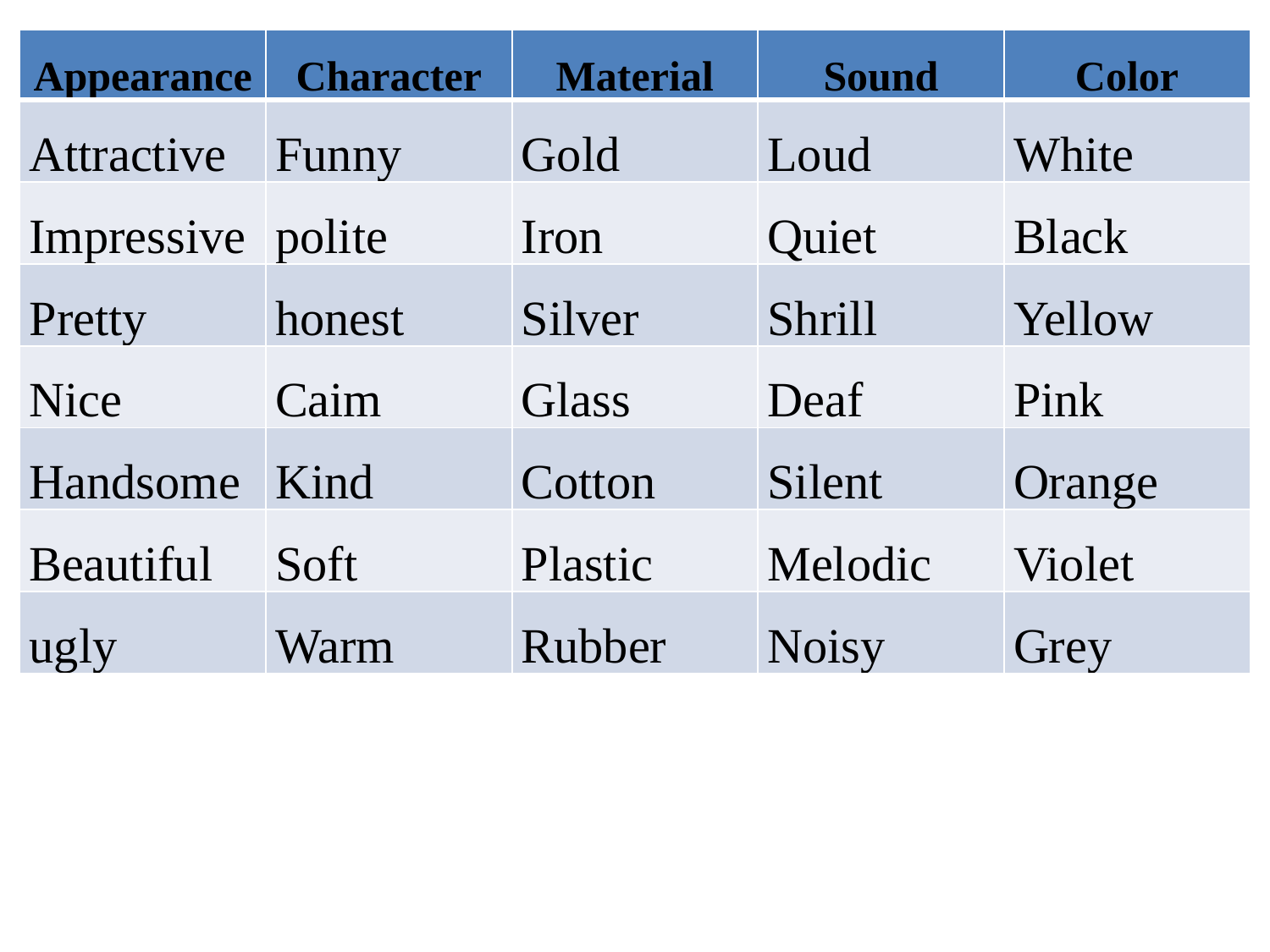

| Appearance | Character | Material | Sound | Color |
| --- | --- | --- | --- | --- |
| Attractive | Funny | Gold | Loud | White |
| Impressive | polite | Iron | Quiet | Black |
| Pretty | honest | Silver | Shrill | Yellow |
| Nice | Caim | Glass | Deaf | Pink |
| Handsome | Kind | Cotton | Silent | Orange |
| Beautiful | Soft | Plastic | Melodic | Violet |
| ugly | Warm | Rubber | Noisy | Grey |